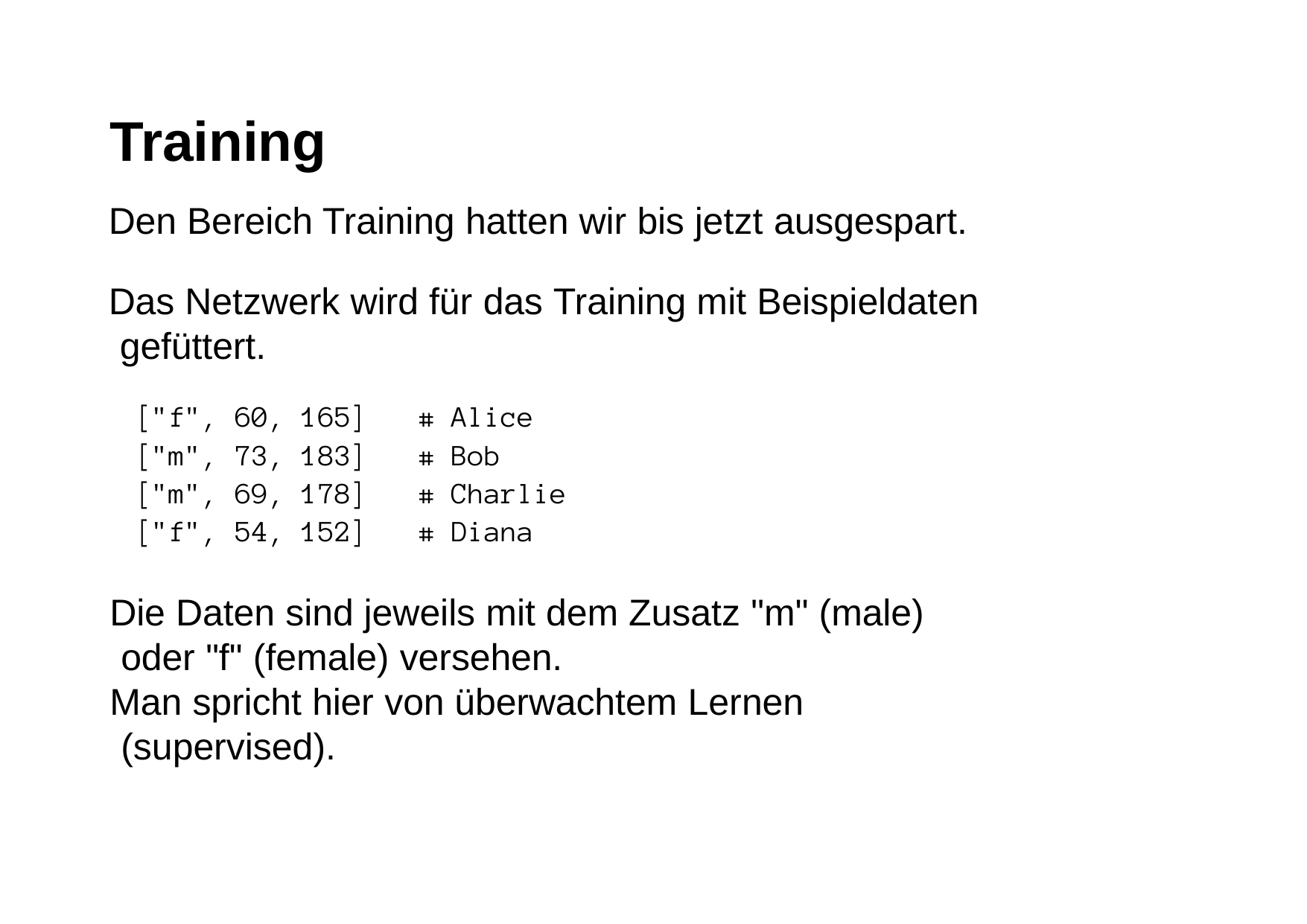

# Training
Den Bereich Training hatten wir bis jetzt ausgespart.
Das Netzwerk wird für das Training mit Beispieldaten  gefüttert.
| ["f", | 60, | 165] | # | Alice |
| --- | --- | --- | --- | --- |
| ["m", | 73, | 183] | # | Bob |
| ["m", | 69, | 178] | # | Charlie |
| ["f", | 54, | 152] | # | Diana |
Die Daten sind jeweils mit dem Zusatz "m" (male)  oder "f" (female) versehen.
Man spricht hier von überwachtem Lernen  (supervised).